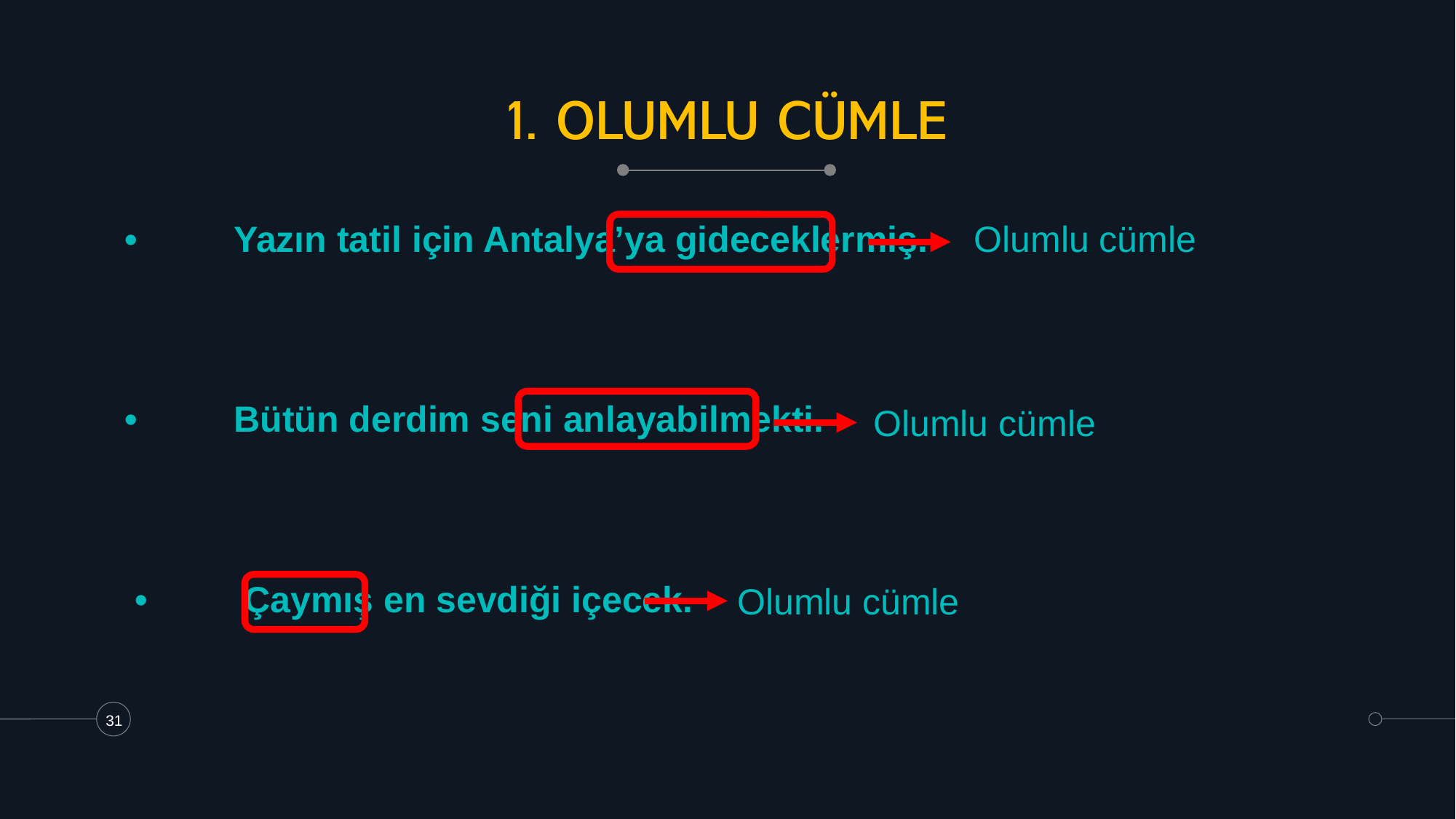

# 1. OLUMLU CÜMLE
Olumlu cümle

•	Yazın tatil için Antalya’ya gideceklermiş.

Olumlu cümle
•	Bütün derdim seni anlayabilmekti.
Olumlu cümle

•	Çaymış en sevdiği içecek.
31